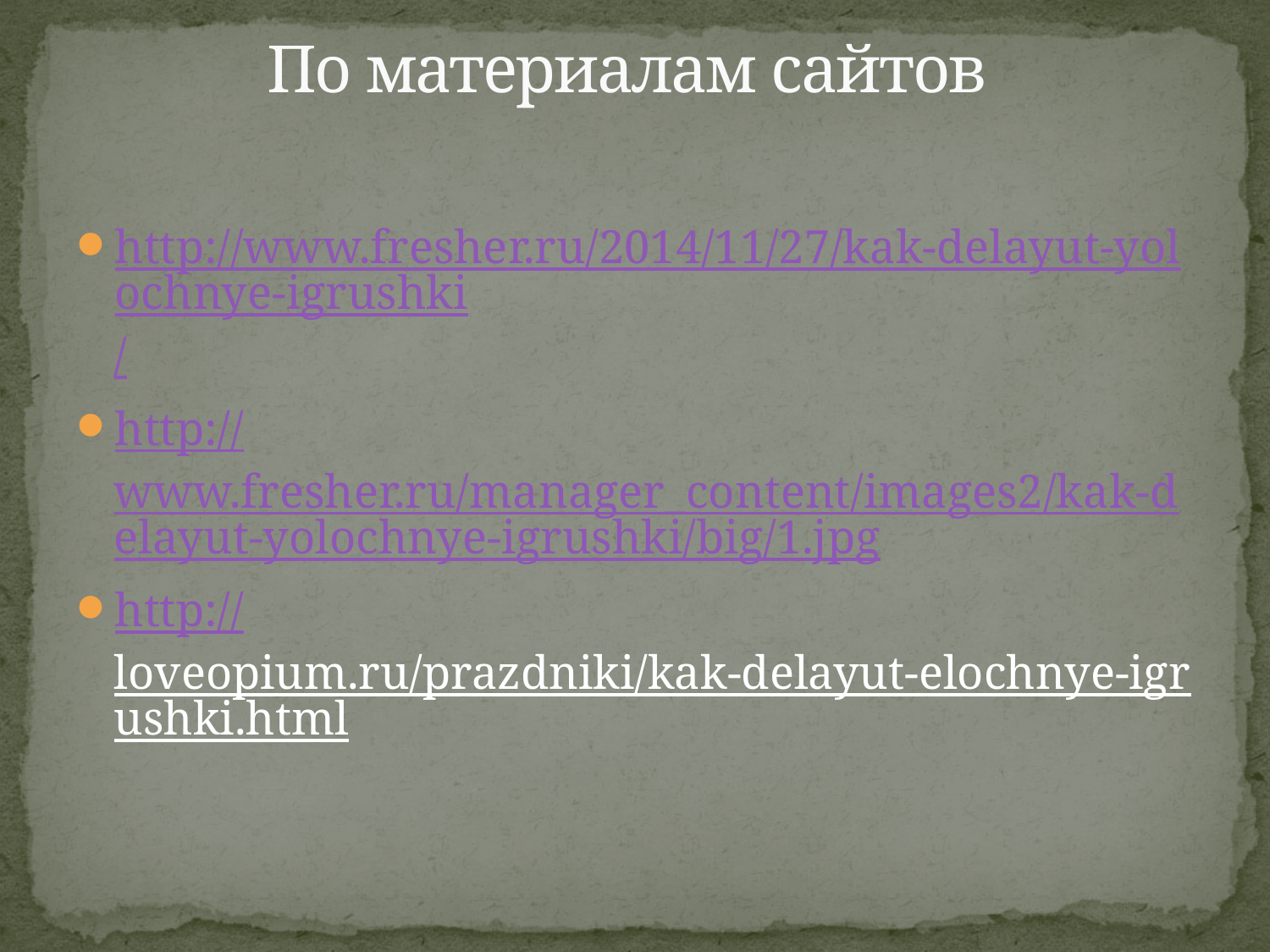

# По материалам сайтов
http://www.fresher.ru/2014/11/27/kak-delayut-yolochnye-igrushki/
http://www.fresher.ru/manager_content/images2/kak-delayut-yolochnye-igrushki/big/1.jpg
http://loveopium.ru/prazdniki/kak-delayut-elochnye-igrushki.html